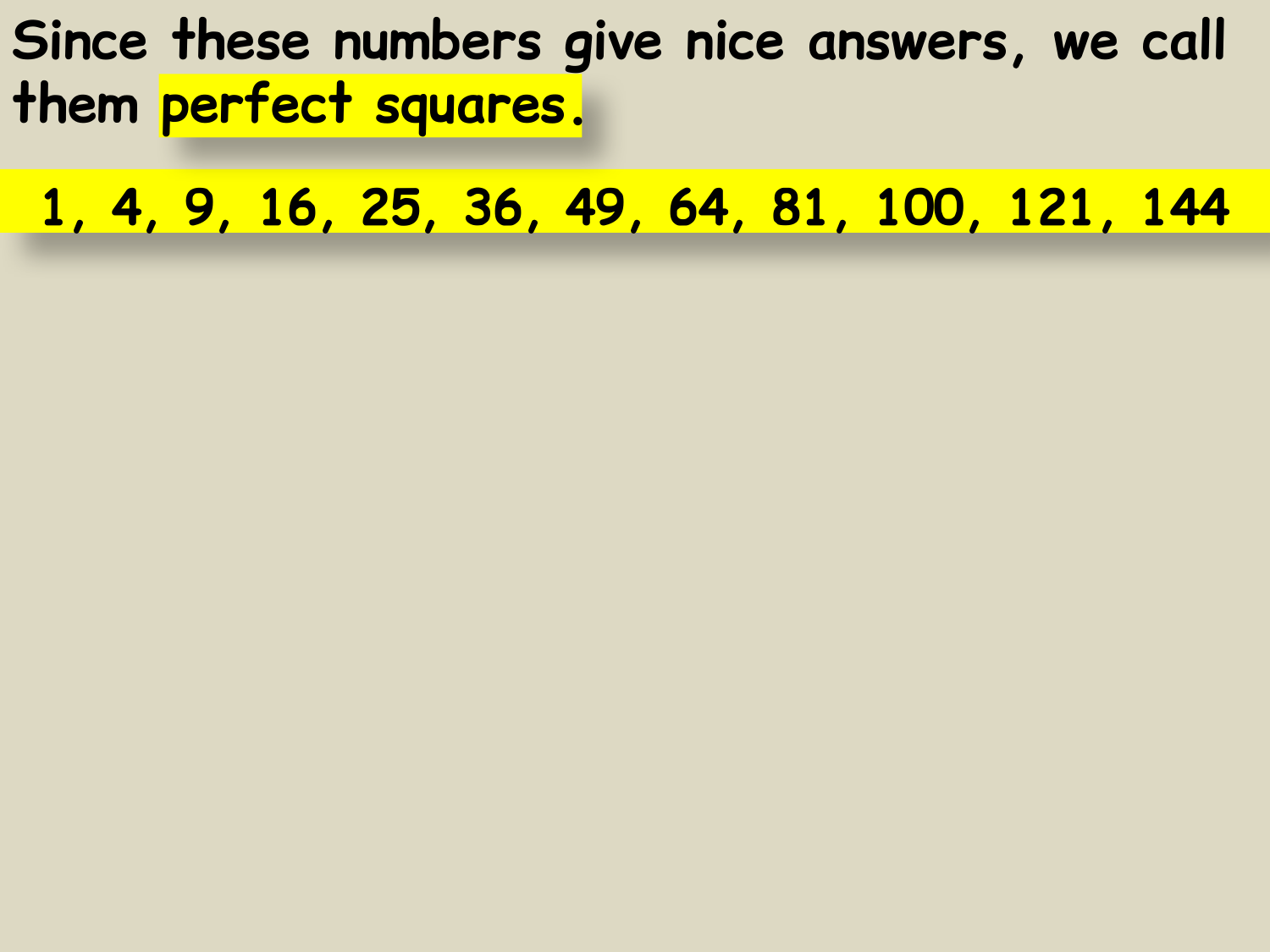

Since these numbers give nice answers, we call them perfect squares.

1, 4, 9, 16, 25, 36, 49, 64, 81, 100, 121, 144